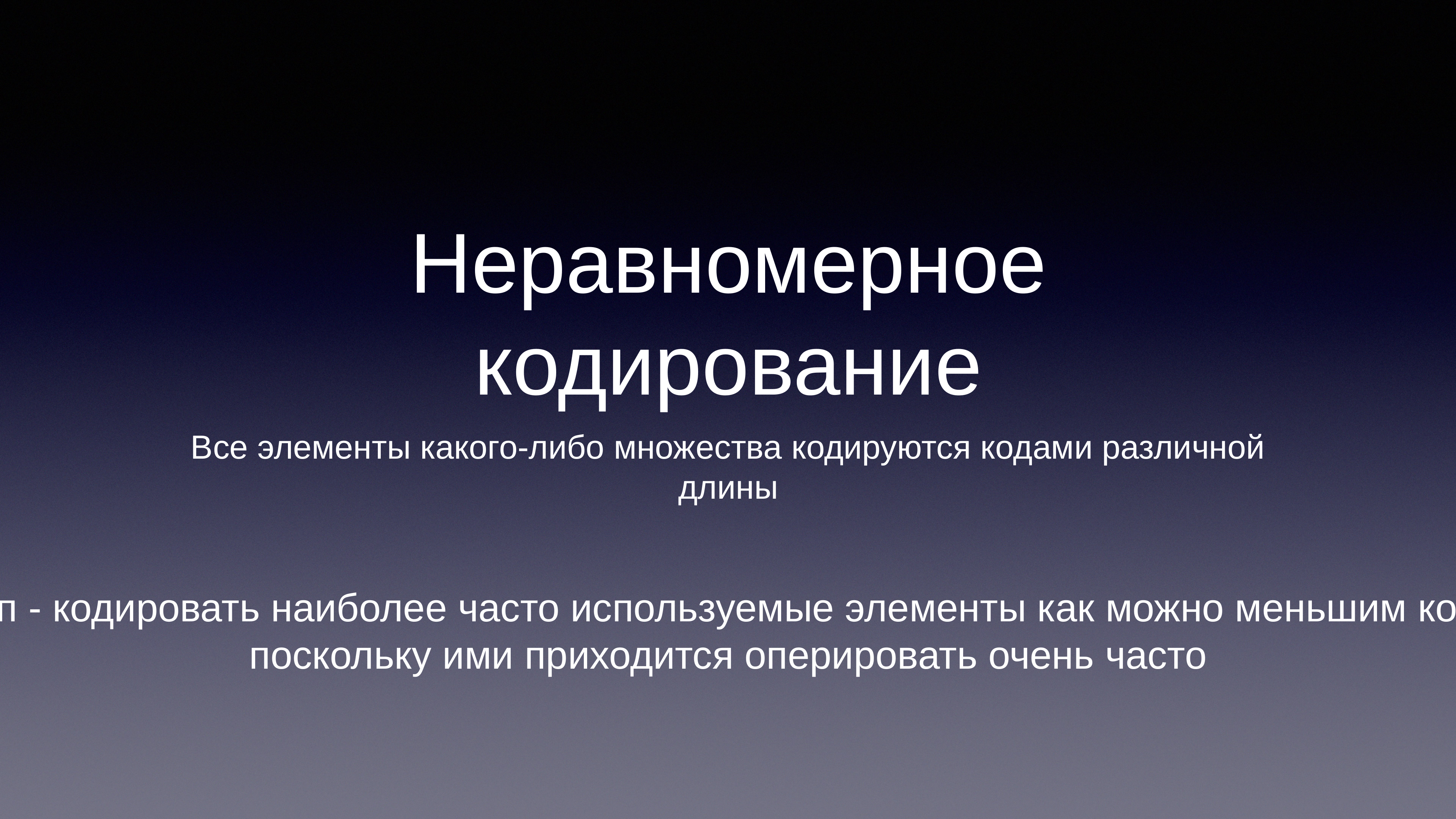

# Неравномерное кодирование
Все элементы какого-либо множества кодируются кодами различной длины
Общий принцип - кодировать наиболее часто используемые элементы как можно меньшим количеством бит, поскольку ими приходится оперировать очень часто